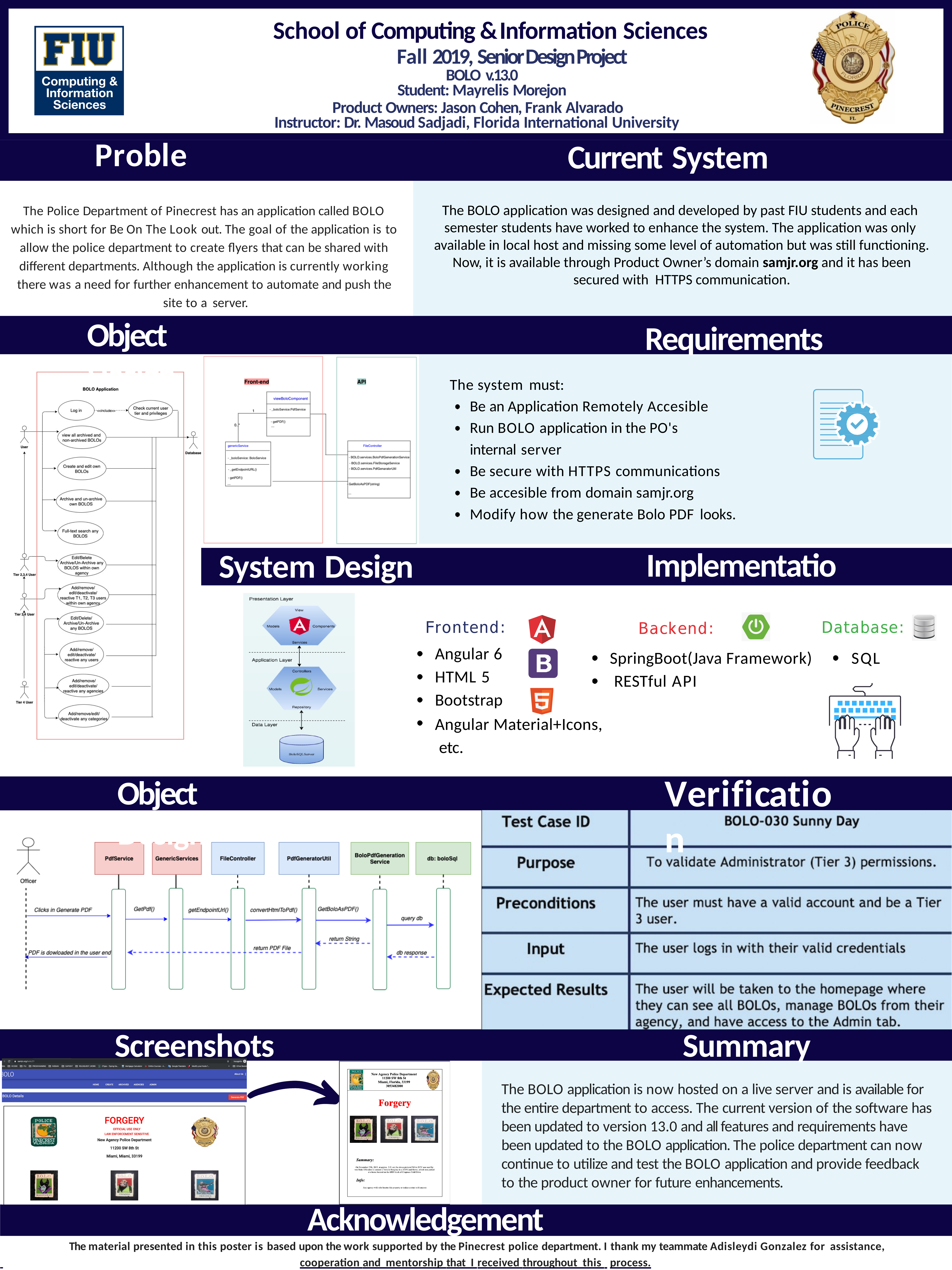

School of Computing & Information Sciences
Fall 2019,  Senior Design Project
BOLO v.13.0
Student: Mayrelis Morejon
Product Owners: Jason Cohen, Frank Alvarado  Instructor: Dr. Masoud Sadjadi, Florida International University
Problem
Current System
The Police Department of Pinecrest has an application called BOLO  which is short for Be On The Look out. The goal of the application is to  allow the police department to create flyers that can be shared with  different departments. Although the application is currently working  there was a need for further enhancement to automate and push the  site to a server.
The BOLO application was designed and developed by past FIU students and each  semester students have worked to enhance the system. The application was only  available in local host and missing some level of automation but was still functioning.
Now, it is available through Product Owner’s domain samjr.org and it has been secured with  HTTPS communication.

Object Design
Requirements

The system must:
Be an Application Remotely Accesible  Run BOLO application in the PO's  internal server
Be secure with HTTPS communications  Be accesible from domain samjr.org  Modify how the generate Bolo PDF looks.

Implementation
System Design

Database:
SQL
Backend:
SpringBoot(Java Framework)  RESTful API
Frontend:
Angular 6
HTML 5
Bootstrap
Angular Material+Icons,  etc.

Verification
Object Design

Screenshots
Summary

The BOLO application is now hosted on a live server and is available for  the entire department to access. The current version of the software has  been updated to version 13.0 and all features and requirements have  been updated to the BOLO application. The police department can now  continue to utilize and test the BOLO application and provide feedback  to the product owner for future enhancements.

Acknowledgement

The material presented in this poster is based upon the work supported by the Pinecrest police department. I thank my teammate Adisleydi Gonzalez for assistance,
 	cooperation and  mentorship that  I received throughout  this  process.